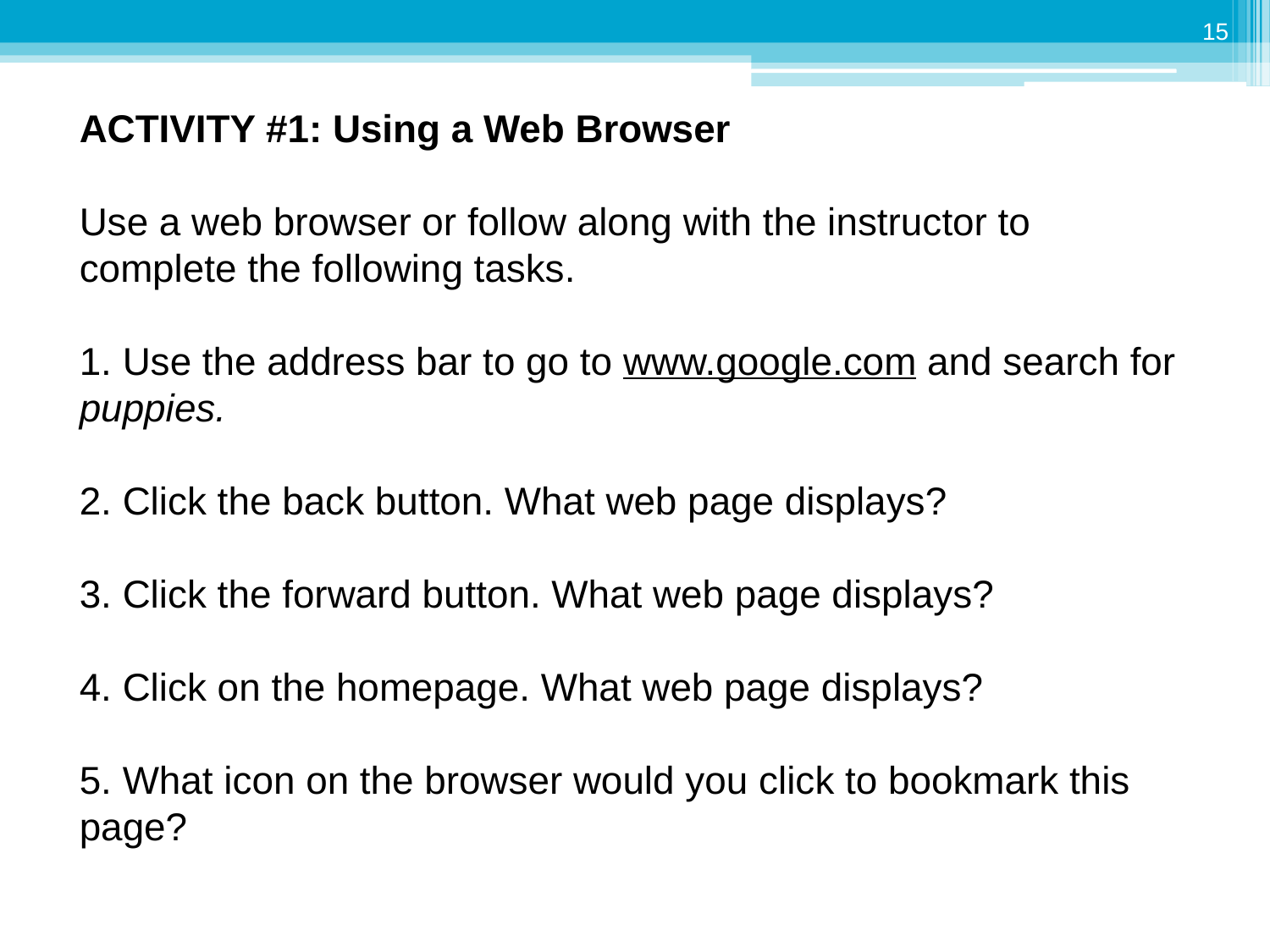

15
# ACTIVITY #1: Using a Web Browser Use a web browser or follow along with the instructor to complete the following tasks.   1. Use the address bar to go to www.google.com and search for puppies.   2. Click the back button. What web page displays? 3. Click the forward button. What web page displays?   4. Click on the homepage. What web page displays? 5. What icon on the browser would you click to bookmark this page?